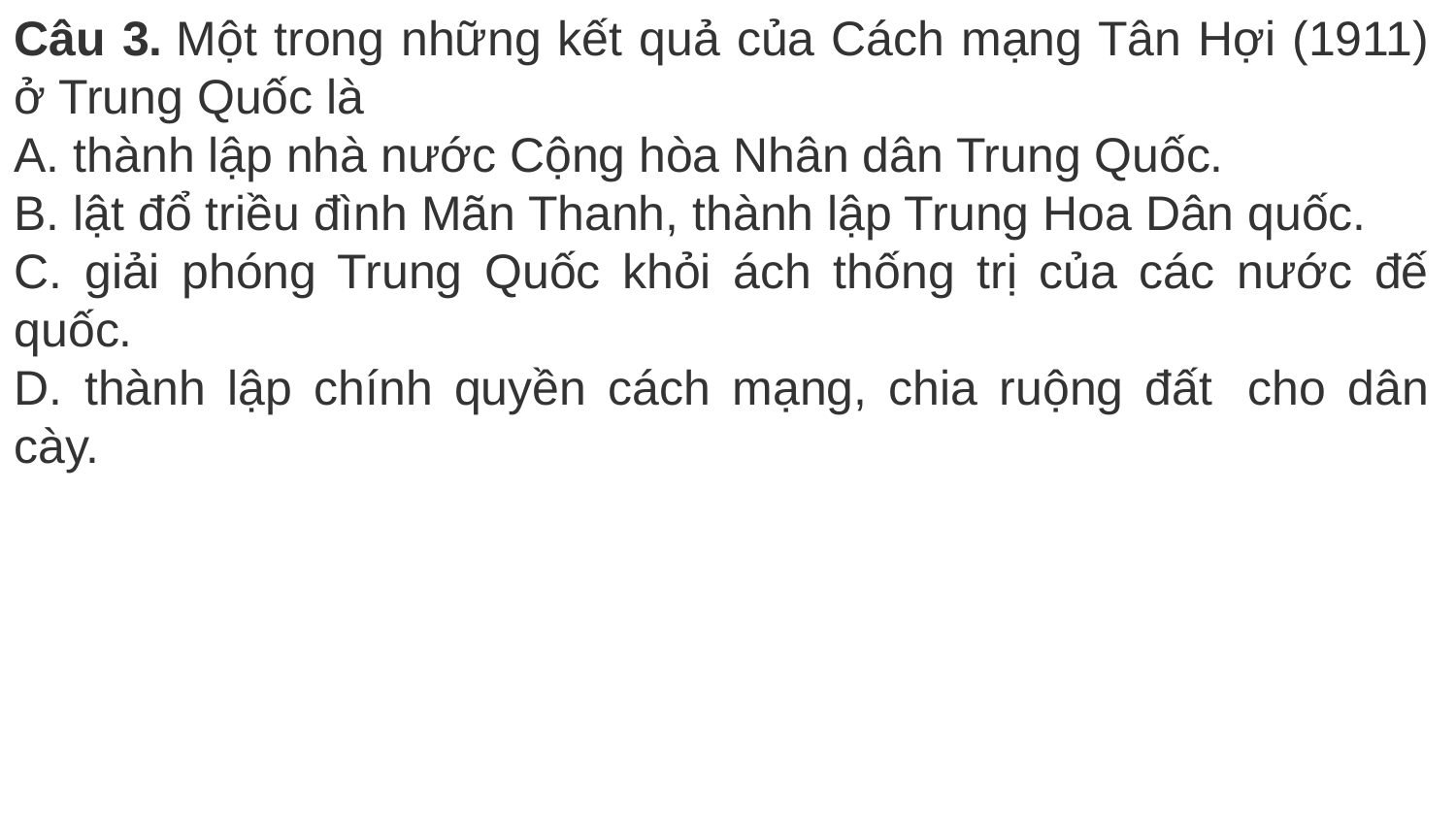

Câu 3. Một trong những kết quả của Cách mạng Tân Hợi (1911) ở Trung Quốc là
A. thành lập nhà nước Cộng hòa Nhân dân Trung Quốc.
B. lật đổ triều đình Mãn Thanh, thành lập Trung Hoa Dân quốc.
C. giải phóng Trung Quốc khỏi ách thống trị của các nước đế quốc.
D. thành lập chính quyền cách mạng, chia ruộng đất  cho dân cày.